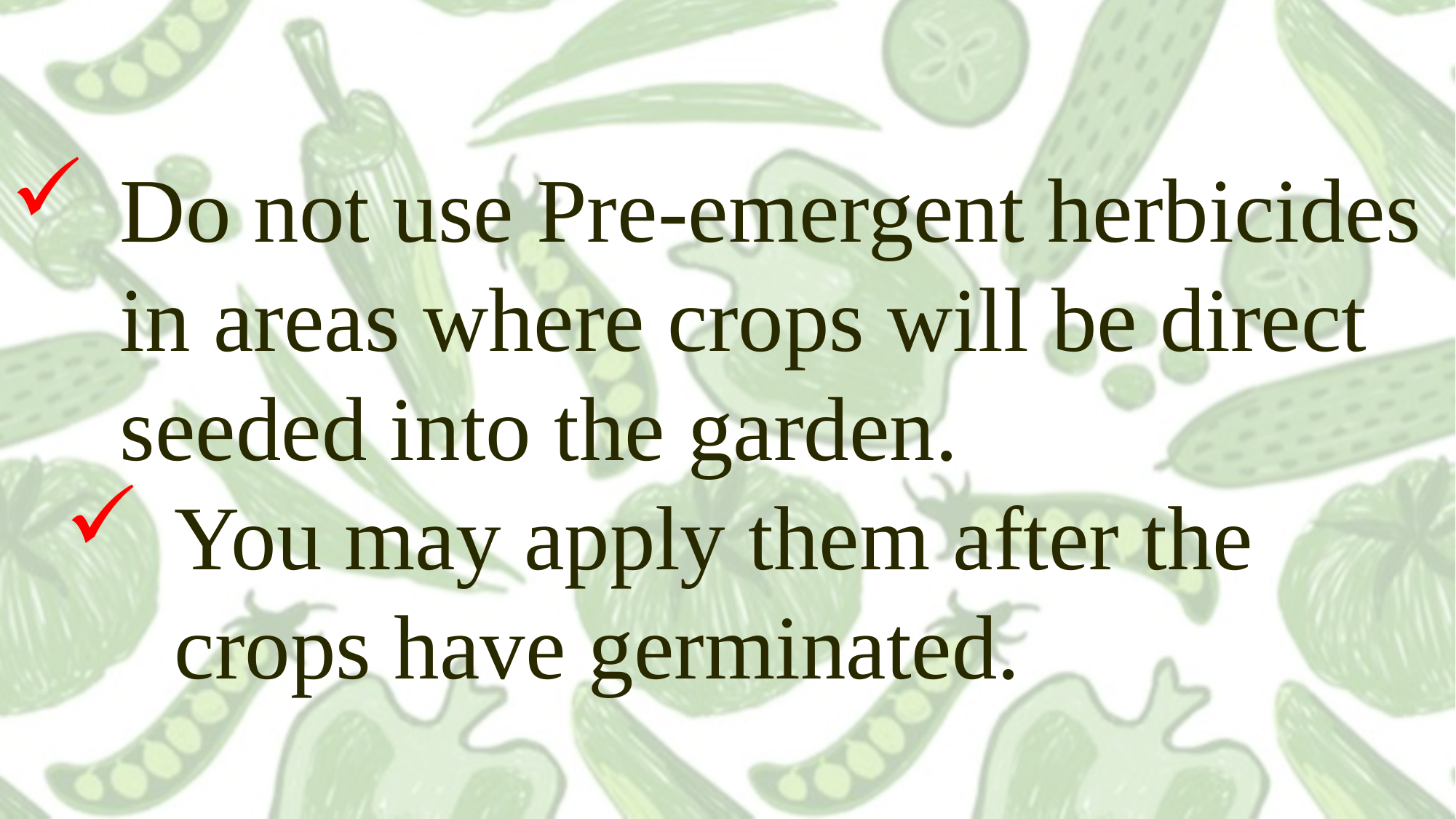

Do not use Pre-emergent herbicides in areas where crops will be direct seeded into the garden.
You may apply them after the crops have germinated.